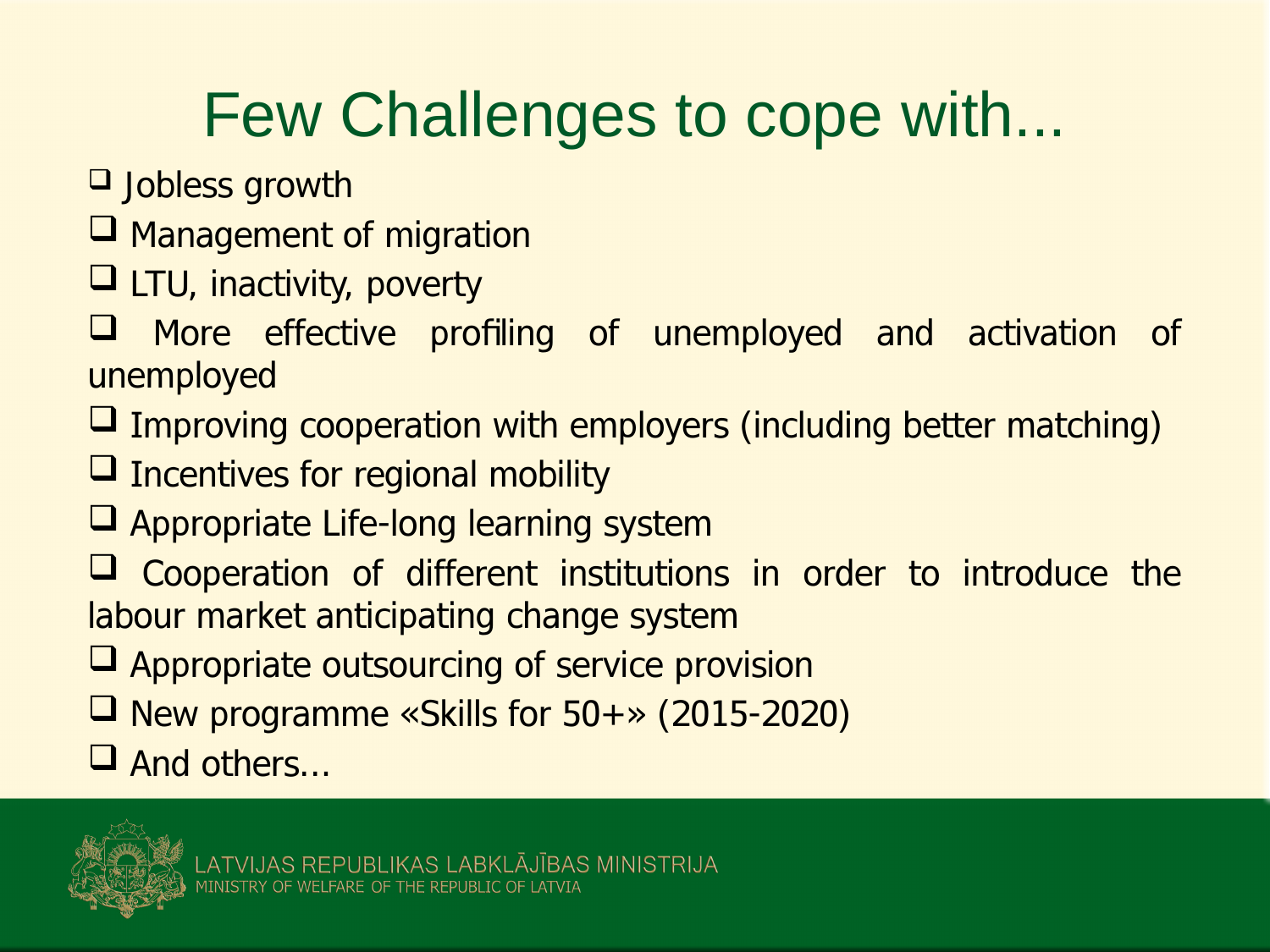

# Few Challenges to cope with...
 Jobless growth
 Management of migration
 LTU, inactivity, poverty
 More effective profiling of unemployed and activation of unemployed
 Improving cooperation with employers (including better matching)
 Incentives for regional mobility
 Appropriate Life-long learning system
 Cooperation of different institutions in order to introduce the labour market anticipating change system
 Appropriate outsourcing of service provision
 New programme «Skills for 50+» (2015-2020)
 And others...